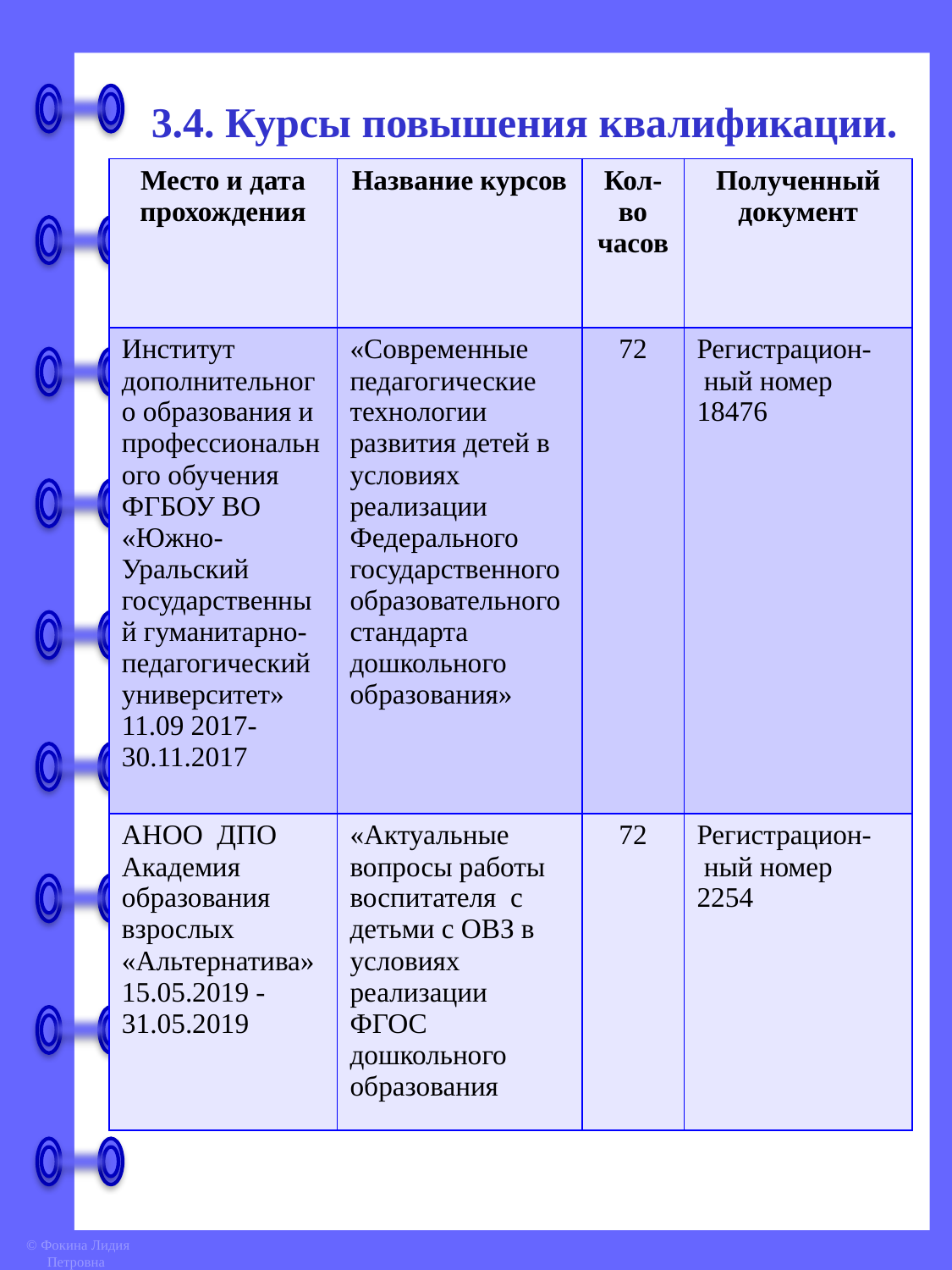

3.4. Курсы повышения квалификации.

| Место и дата прохождения | Название курсов | Кол-во часов | Полученный документ |
| --- | --- | --- | --- |
| Институт дополнительного образования и профессионального обучения ФГБОУ ВО «Южно-Уральский государственный гуманитарно-педагогический университет» 11.09 2017-30.11.2017 | «Современные педагогические технологии развития детей в условиях реализации Федерального государственного образовательного стандарта дошкольного образования» | 72 | Регистрацион- ный номер 18476 |
| АНОО ДПО Академия образования взрослых «Альтернатива» 15.05.2019 - 31.05.2019 | «Актуальные вопросы работы воспитателя с детьми с ОВЗ в условиях реализации ФГОС дошкольного образования | 72 | Регистрацион- ный номер 2254 |